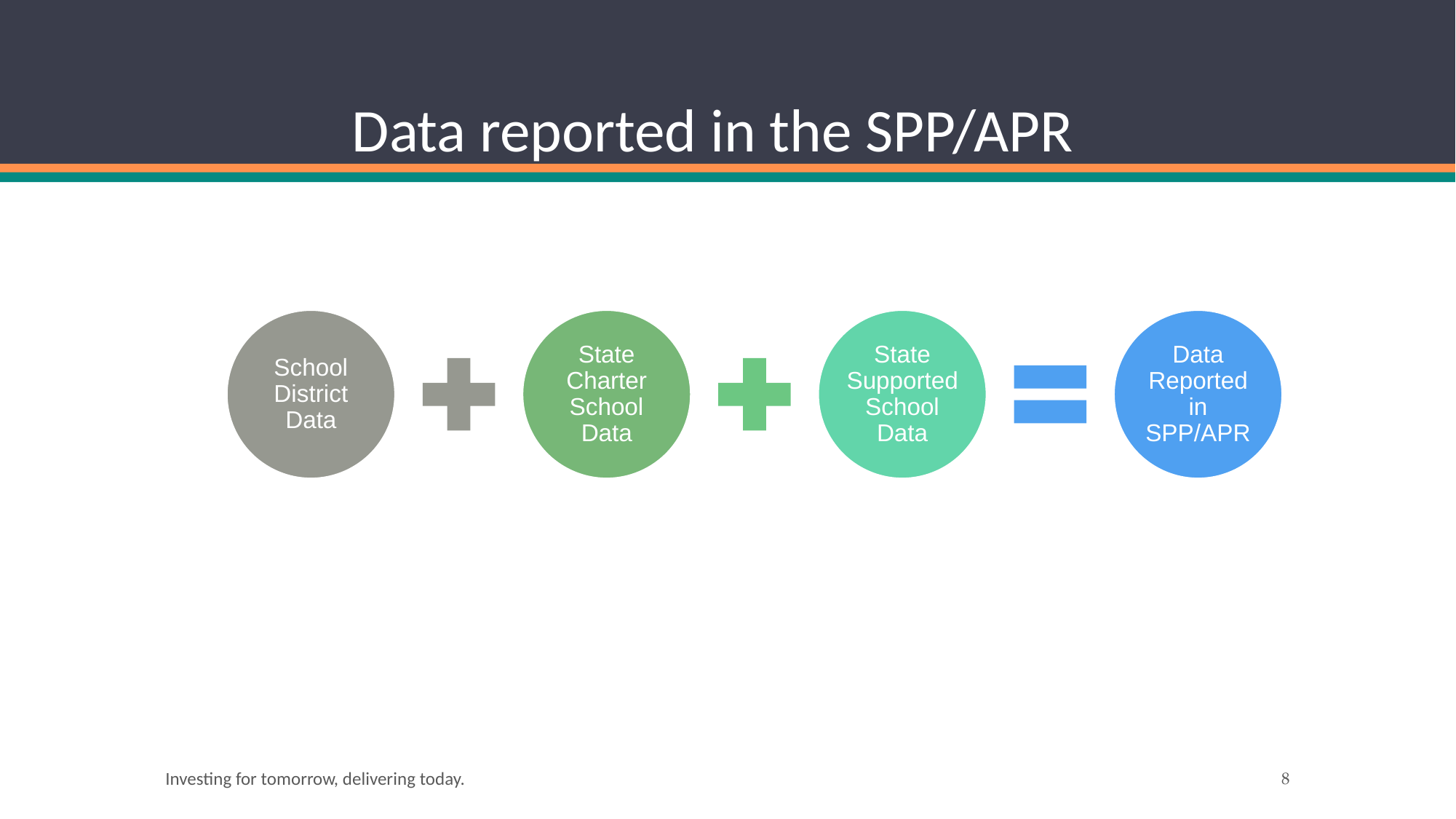

# Data reported in the SPP/APR

School District Data
State Charter School Data
State Supported School Data
Data Reported in SPP/APR

Investing for tomorrow, delivering today.
8